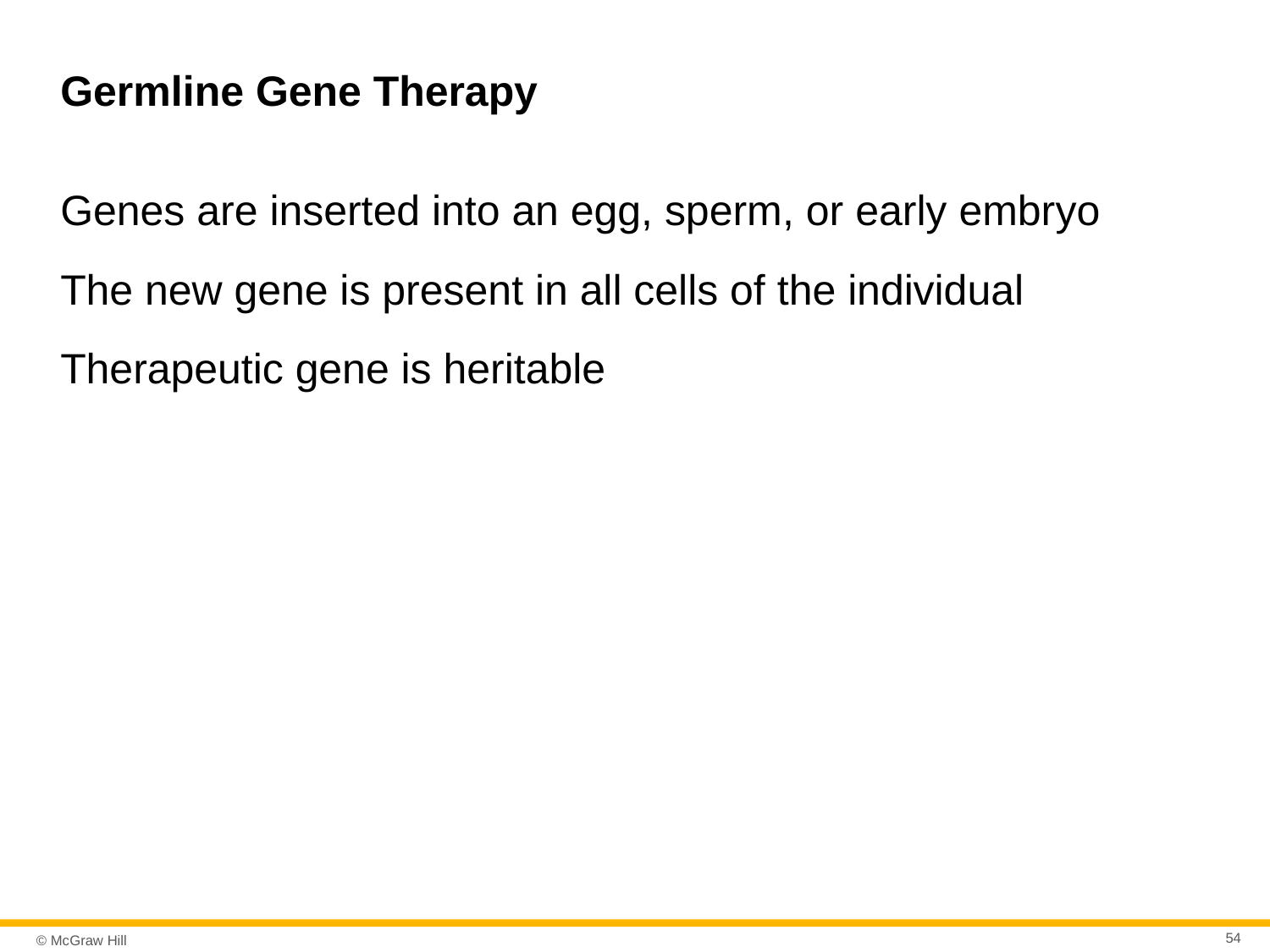

# Germline Gene Therapy
Genes are inserted into an egg, sperm, or early embryo
The new gene is present in all cells of the individual
Therapeutic gene is heritable